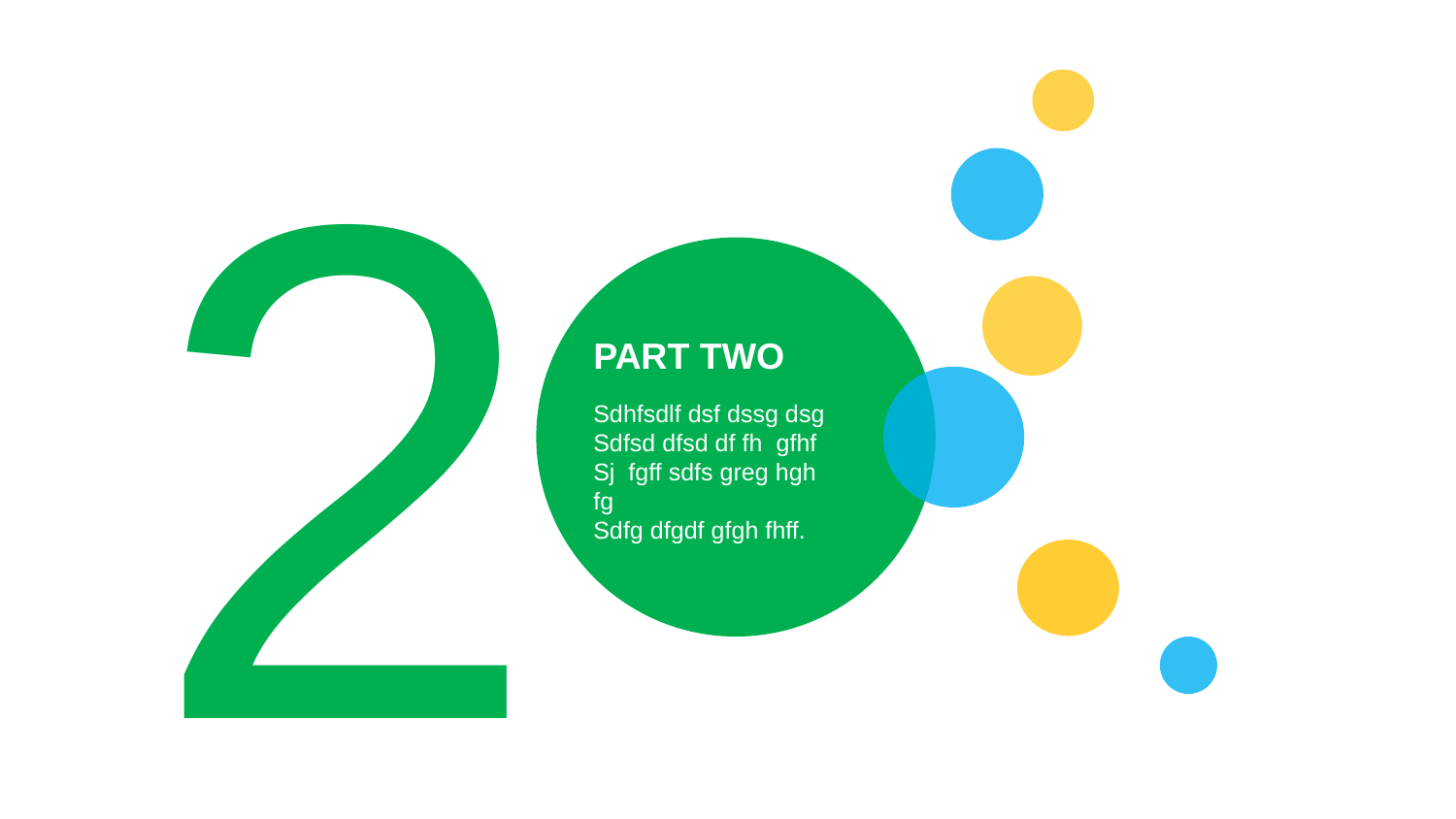

2

PART TWO

Sdhfsdlf dsf dssg dsg
Sdfsd dfsd df fh  gfhf
Sj  fgff sdfs greg hgh fg
Sdfg dfgdf gfgh fhff.